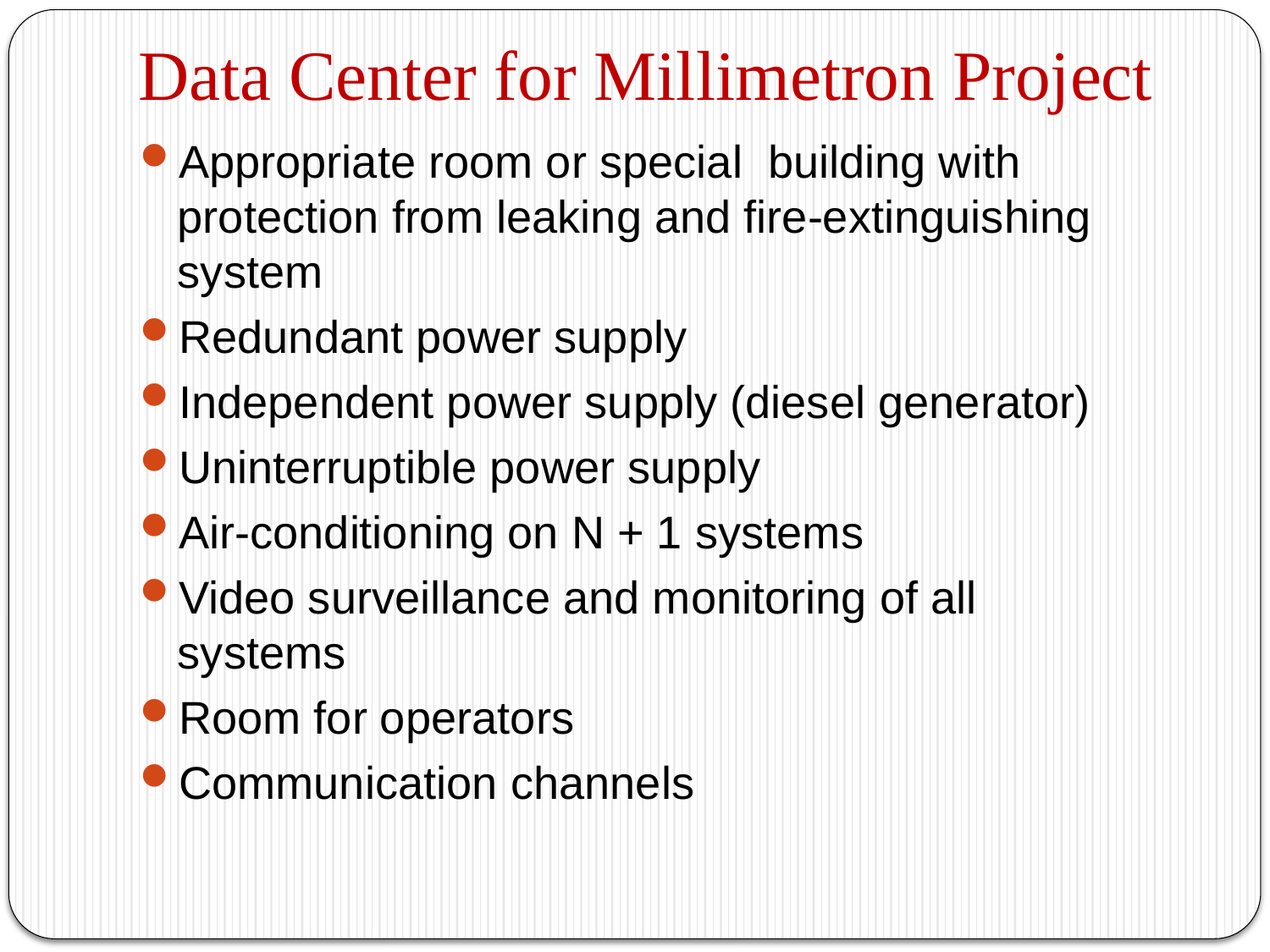

# Data Center for Millimetron Project
Appropriate room or special  building with protection from leaking and fire-extinguishing system
Redundant power supply
Independent power supply (diesel generator)
Uninterruptible power supply
Air-conditioning on N + 1 systems
Video surveillance and monitoring of all systems
Room for operators
Communication channels